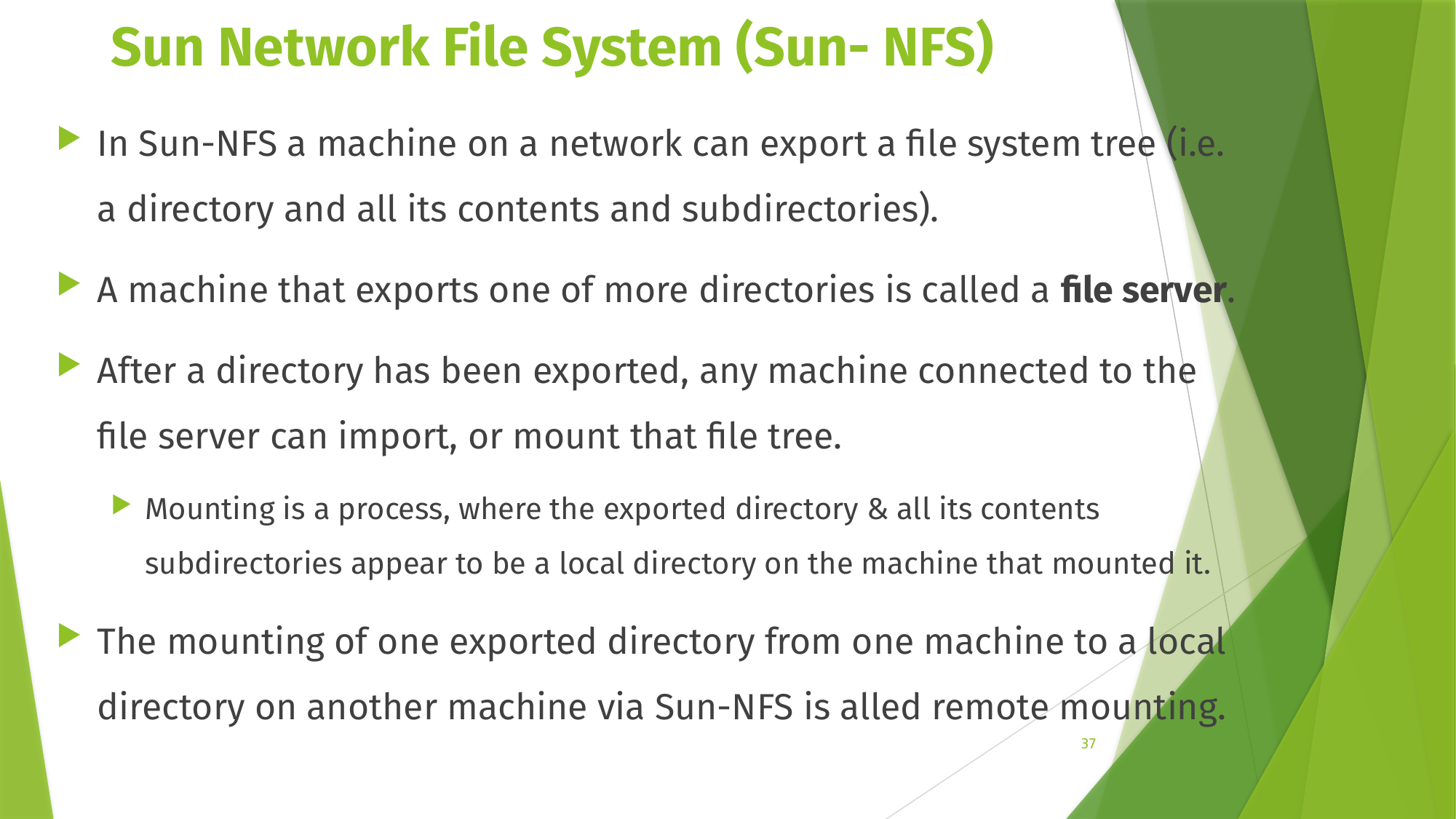

# Sun Network File System (Sun- NFS)
In Sun-NFS a machine on a network can export a file system tree (i.e. a directory and all its contents and subdirectories).
A machine that exports one of more directories is called a file server.
After a directory has been exported, any machine connected to the file server can import, or mount that file tree.
Mounting is a process, where the exported directory & all its contents subdirectories appear to be a local directory on the machine that mounted it.
The mounting of one exported directory from one machine to a local directory on another machine via Sun-NFS is alled remote mounting.
37